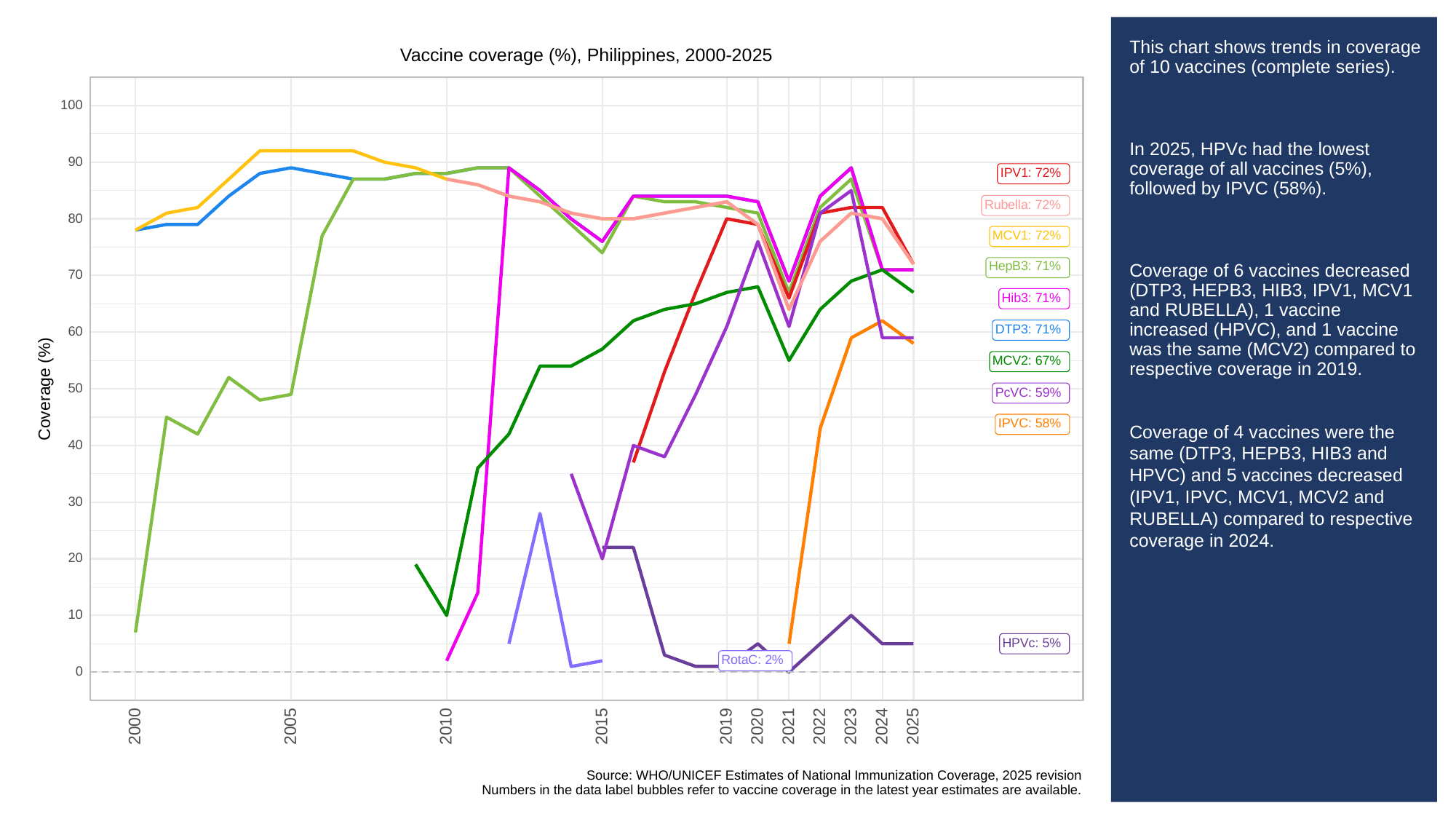

# This chart shows trends in coverage of 10 vaccines (complete series).

In 2025, HPVc had the lowest coverage of all vaccines (5%), followed by IPVC (58%).

Coverage of 6 vaccines decreased (DTP3, HEPB3, HIB3, IPV1, MCV1 and RUBELLA), 1 vaccine increased (HPVC), and 1 vaccine was the same (MCV2) compared to respective coverage in 2019.

Coverage of 4 vaccines were the same (DTP3, HEPB3, HIB3 and HPVC) and 5 vaccines decreased (IPV1, IPVC, MCV1, MCV2 and RUBELLA) compared to respective coverage in 2024.

Vaccine coverage (%), Philippines, 2000-2025

100

90

IPV1: 72%

Rubella: 72%

80

MCV1: 72%

HepB3: 71%

70

Hib3: 71%

DTP3: 71%
60

MCV2: 67%

Coverage (%)

50
PcVC: 59%

IPVC: 58%
40

30

20

10

HPVc: 5%

RotaC: 2%

0

2023
2000
2005
2010
2015
2019
2020
2021
2022
2024
2025
Source: WHO/UNICEF Estimates of National Immunization Coverage, 2025 revision
Numbers in the data label bubbles refer to vaccine coverage in the latest year estimates are available.